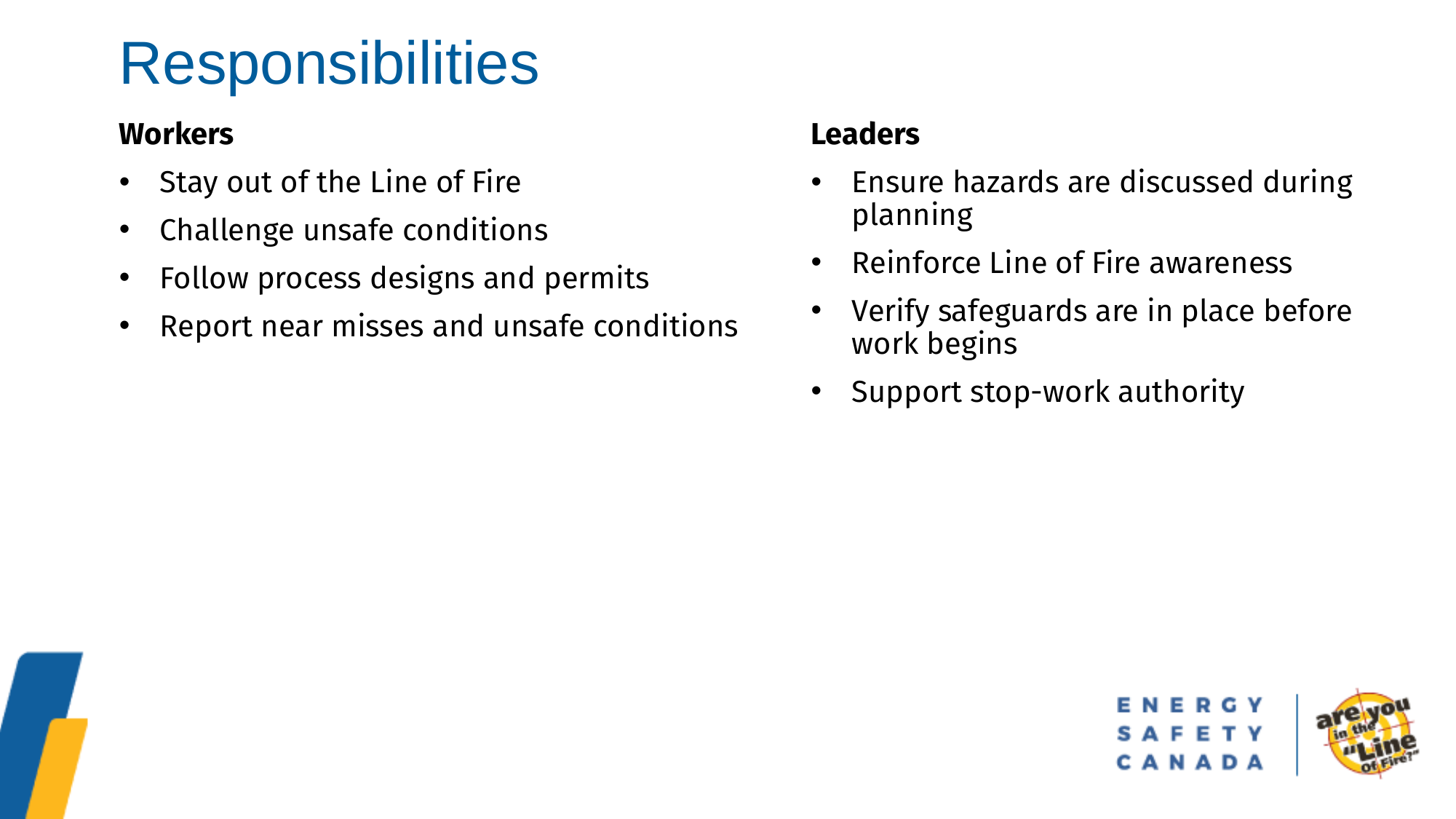

Responsibilities
Workers
Stay out of the Line of Fire
Challenge unsafe conditions
Follow process designs and permits
Report near misses and unsafe conditions
Leaders
Ensure hazards are discussed during planning
Reinforce Line of Fire awareness
Verify safeguards are in place before work begins
Support stop-work authority